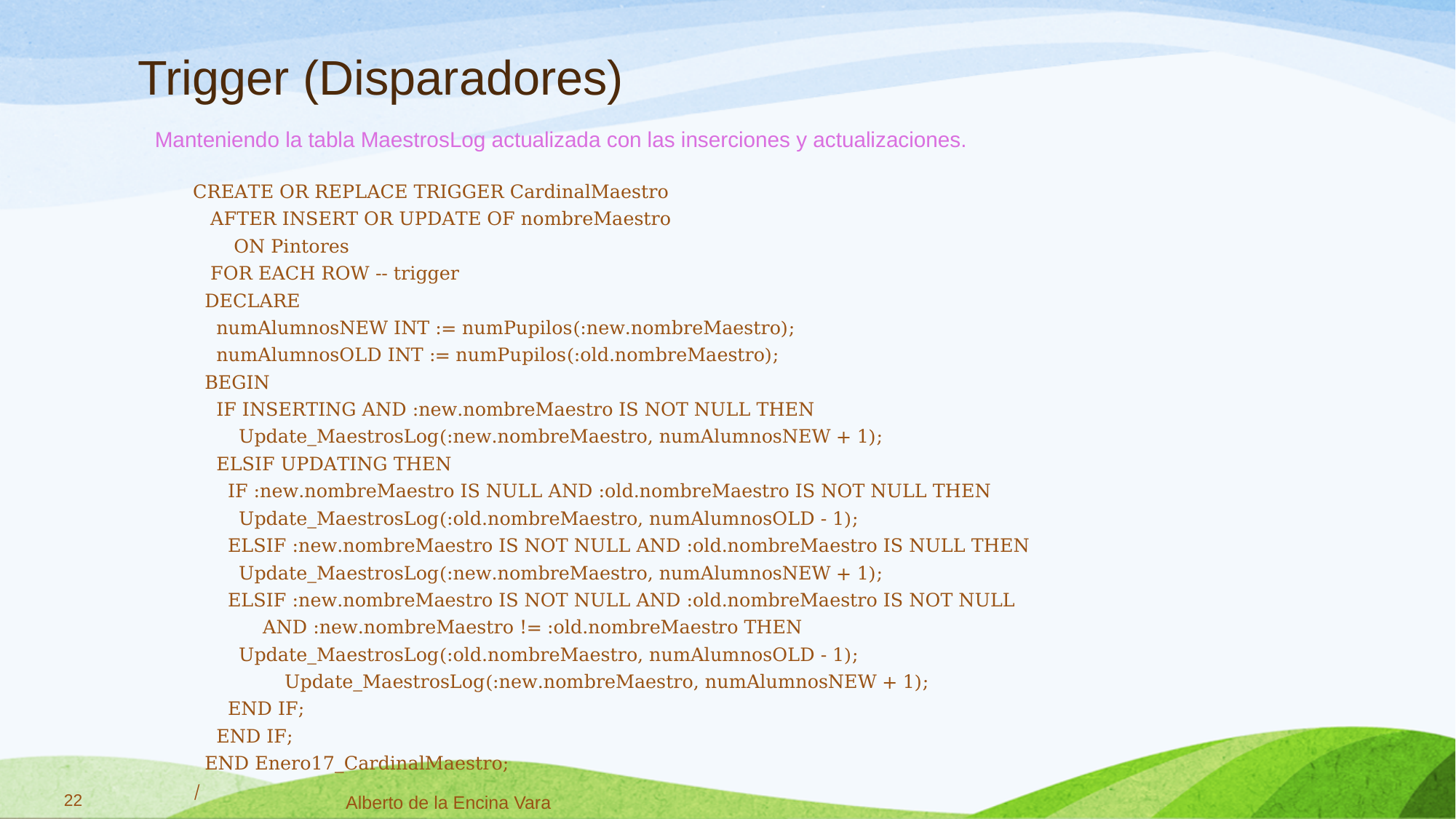

Trigger (Disparadores)
Manteniendo la tabla MaestrosLog actualizada con las inserciones y actualizaciones.

CREATE OR REPLACE TRIGGER CardinalMaestro
   AFTER INSERT OR UPDATE OF nombreMaestro
       ON Pintores
   FOR EACH ROW -- trigger
  DECLARE
    numAlumnosNEW INT := numPupilos(:new.nombreMaestro);
    numAlumnosOLD INT := numPupilos(:old.nombreMaestro);
  BEGIN
    IF INSERTING AND :new.nombreMaestro IS NOT NULL THEN
     		Update_MaestrosLog(:new.nombreMaestro, numAlumnosNEW + 1);
    ELSIF UPDATING THEN
      IF :new.nombreMaestro IS NULL AND :old.nombreMaestro IS NOT NULL THEN
      		Update_MaestrosLog(:old.nombreMaestro, numAlumnosOLD - 1);
      ELSIF :new.nombreMaestro IS NOT NULL AND :old.nombreMaestro IS NULL THEN
      		Update_MaestrosLog(:new.nombreMaestro, numAlumnosNEW + 1);
      ELSIF :new.nombreMaestro IS NOT NULL AND :old.nombreMaestro IS NOT NULL
            AND :new.nombreMaestro != :old.nombreMaestro THEN
      		Update_MaestrosLog(:old.nombreMaestro, numAlumnosOLD - 1);
         		Update_MaestrosLog(:new.nombreMaestro, numAlumnosNEW + 1);
      END IF;
    END IF;
  END Enero17_CardinalMaestro;
/
22
Alberto de la Encina Vara